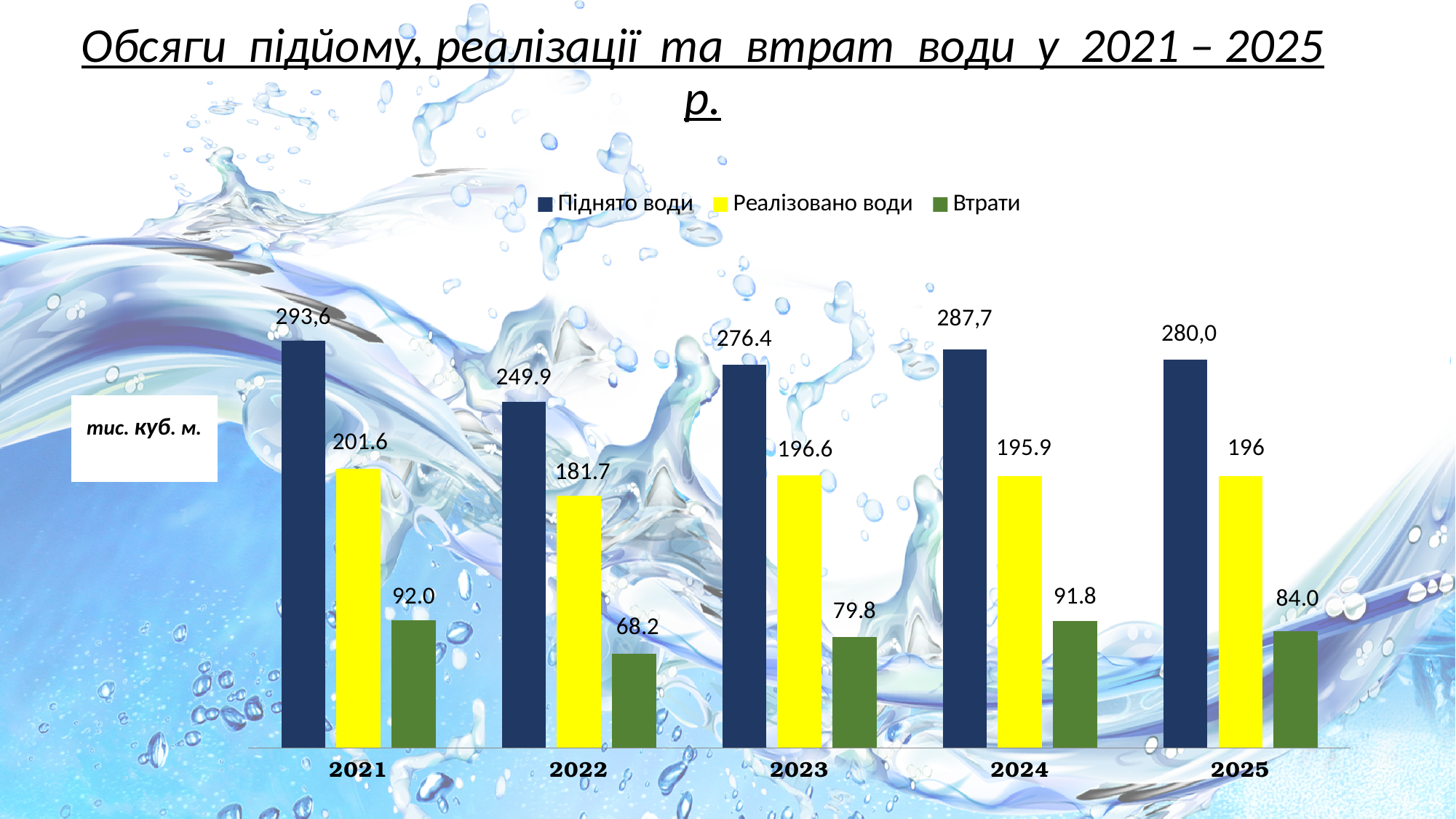

# Обсяги  підйому, реалізації  та  втрат  води  у  2021 – 2025 р.

### Chart

| Category | Піднято води | Реалізовано води | Втрати |
|---|---|---|---|
| 2021 | 293.6 | 201.6 | 92.00000000000003 |
| 2022 | 249.9 | 181.7 | 68.20000000000002 |
| 2023 | 276.4 | 196.6 | 79.79999999999998 |
| 2024 | 287.7 | 195.9 | 91.79999999999998 |
| 2025 | 280.0 | 196.0 | 84.0 |
| тис. куб. м. |
| --- |